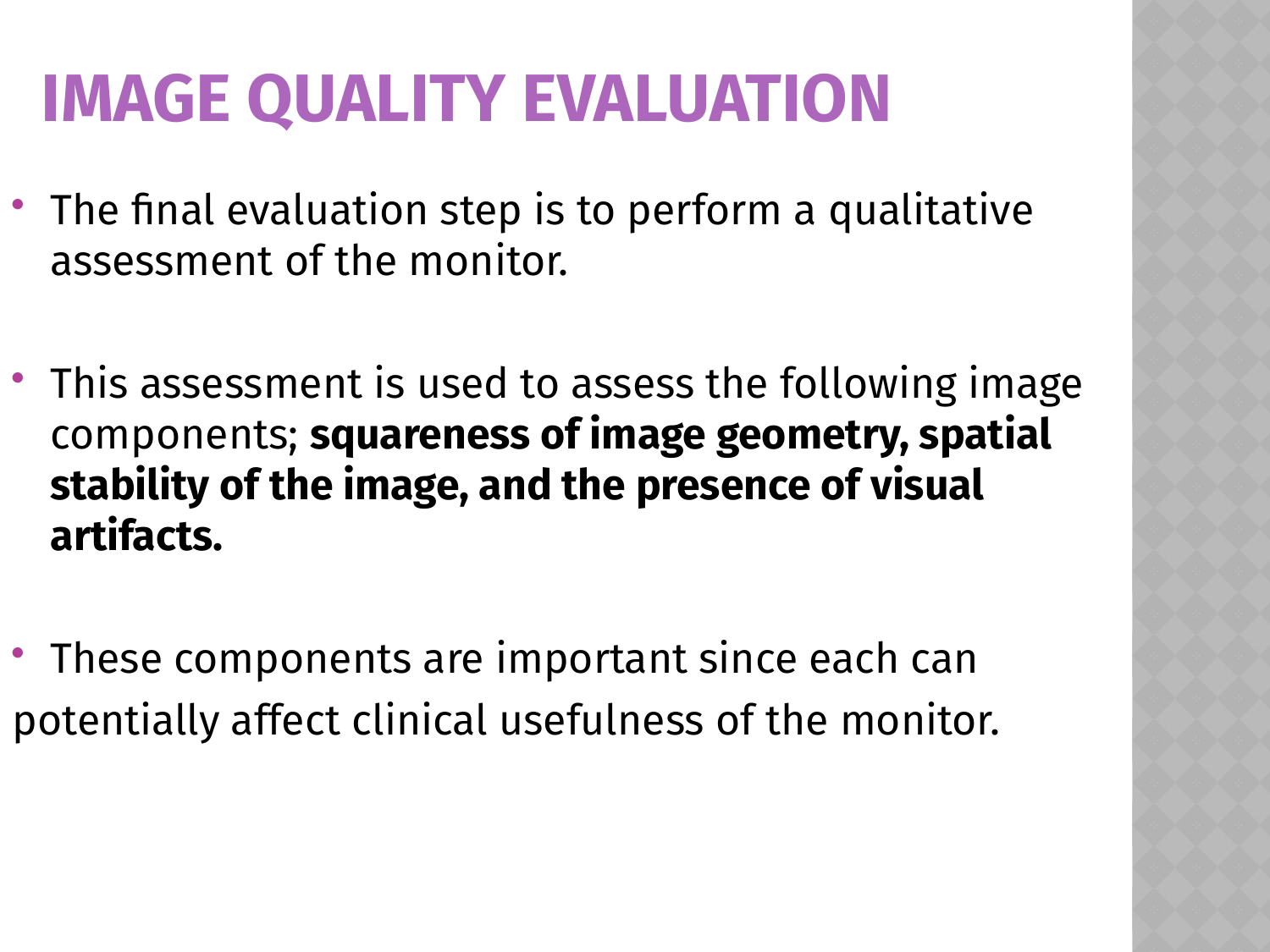

# Image quality evaluation
The final evaluation step is to perform a qualitative assessment of the monitor.

This assessment is used to assess the following image components; squareness of image geometry, spatial stability of the image, and the presence of visual artifacts.

These components are important since each can
potentially affect clinical usefulness of the monitor.